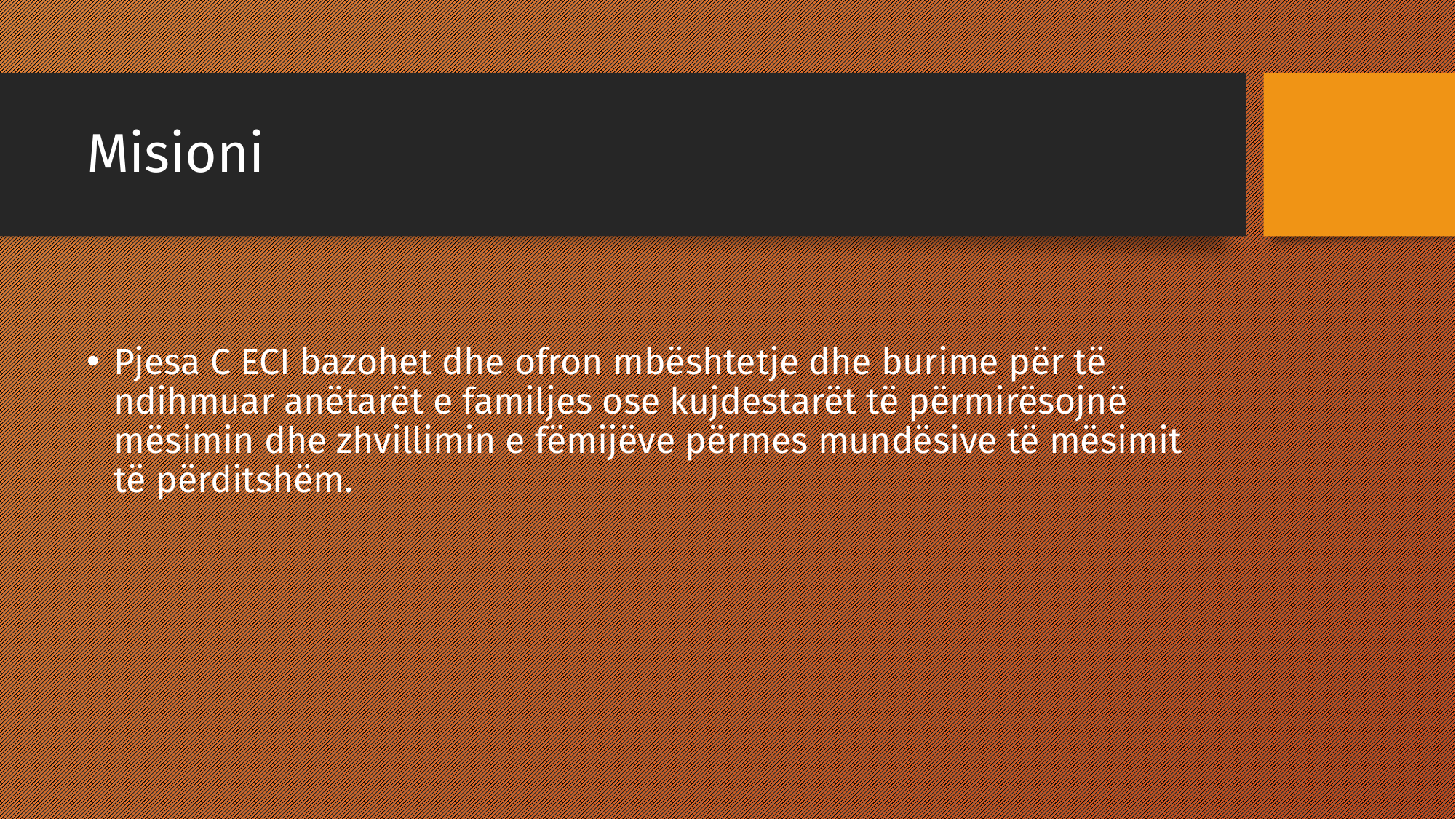

# Misioni

Pjesa C ECI bazohet dhe ofron mbështetje dhe burime për të ndihmuar anëtarët e familjes ose kujdestarët të përmirësojnë mësimin dhe zhvillimin e fëmijëve përmes mundësive të mësimit të përditshëm.